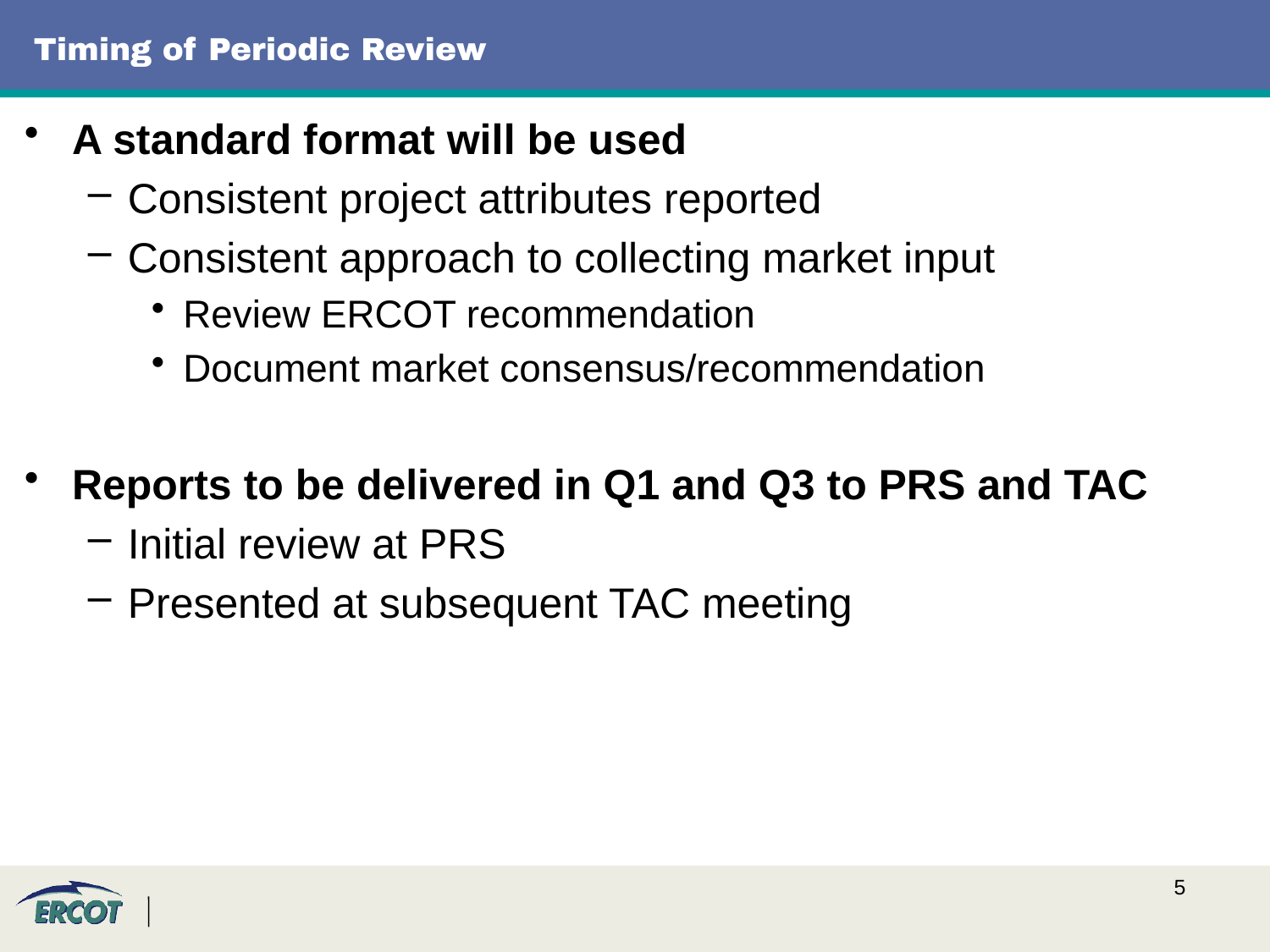

# Timing of Periodic Review
A standard format will be used
Consistent project attributes reported
Consistent approach to collecting market input
Review ERCOT recommendation
Document market consensus/recommendation

Reports to be delivered in Q1 and Q3 to PRS and TAC
Initial review at PRS
Presented at subsequent TAC meeting